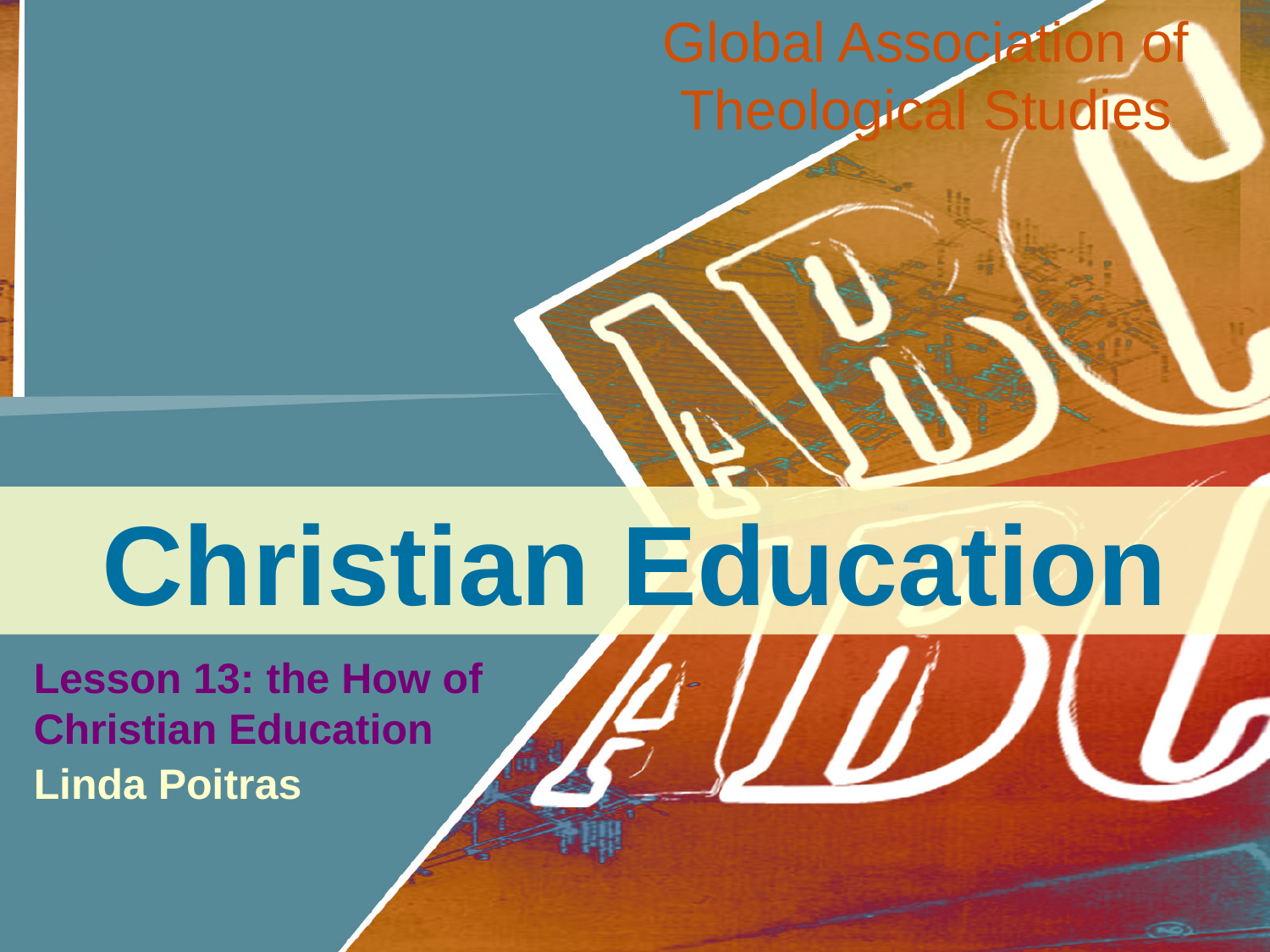

Global Association of Theological Studies
Christian Education
Lesson 13: the How of Christian Education
Linda Poitras